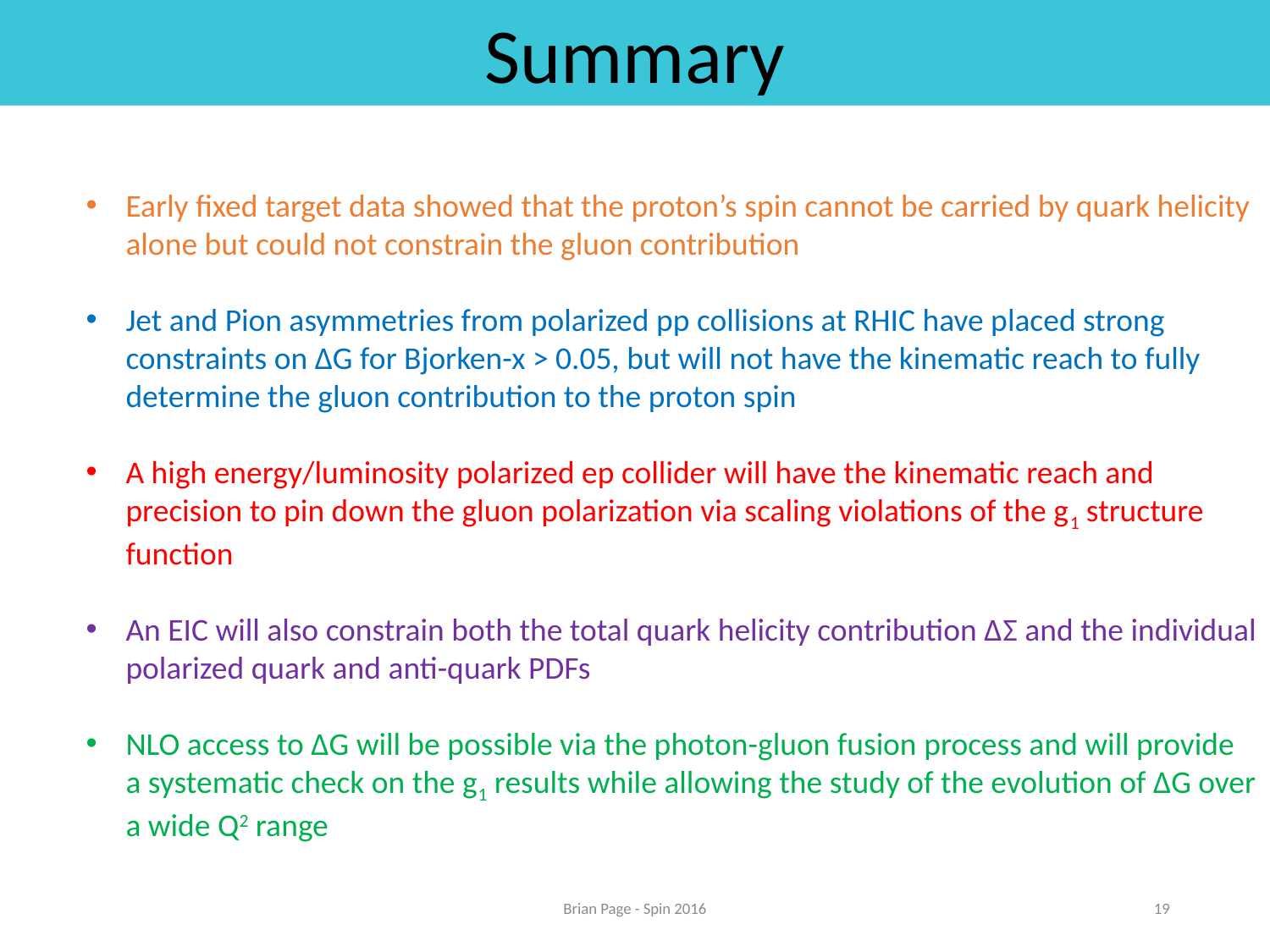

Summary
Early fixed target data showed that the proton’s spin cannot be carried by quark helicity alone but could not constrain the gluon contribution

Jet and Pion asymmetries from polarized pp collisions at RHIC have placed strong constraints on ∆G for Bjorken-x > 0.05, but will not have the kinematic reach to fully determine the gluon contribution to the proton spin

A high energy/luminosity polarized ep collider will have the kinematic reach and precision to pin down the gluon polarization via scaling violations of the g1 structure function

An EIC will also constrain both the total quark helicity contribution ∆Σ and the individual polarized quark and anti-quark PDFs

NLO access to ∆G will be possible via the photon-gluon fusion process and will provide a systematic check on the g1 results while allowing the study of the evolution of ∆G over a wide Q2 range
Brian Page - Spin 2016
19